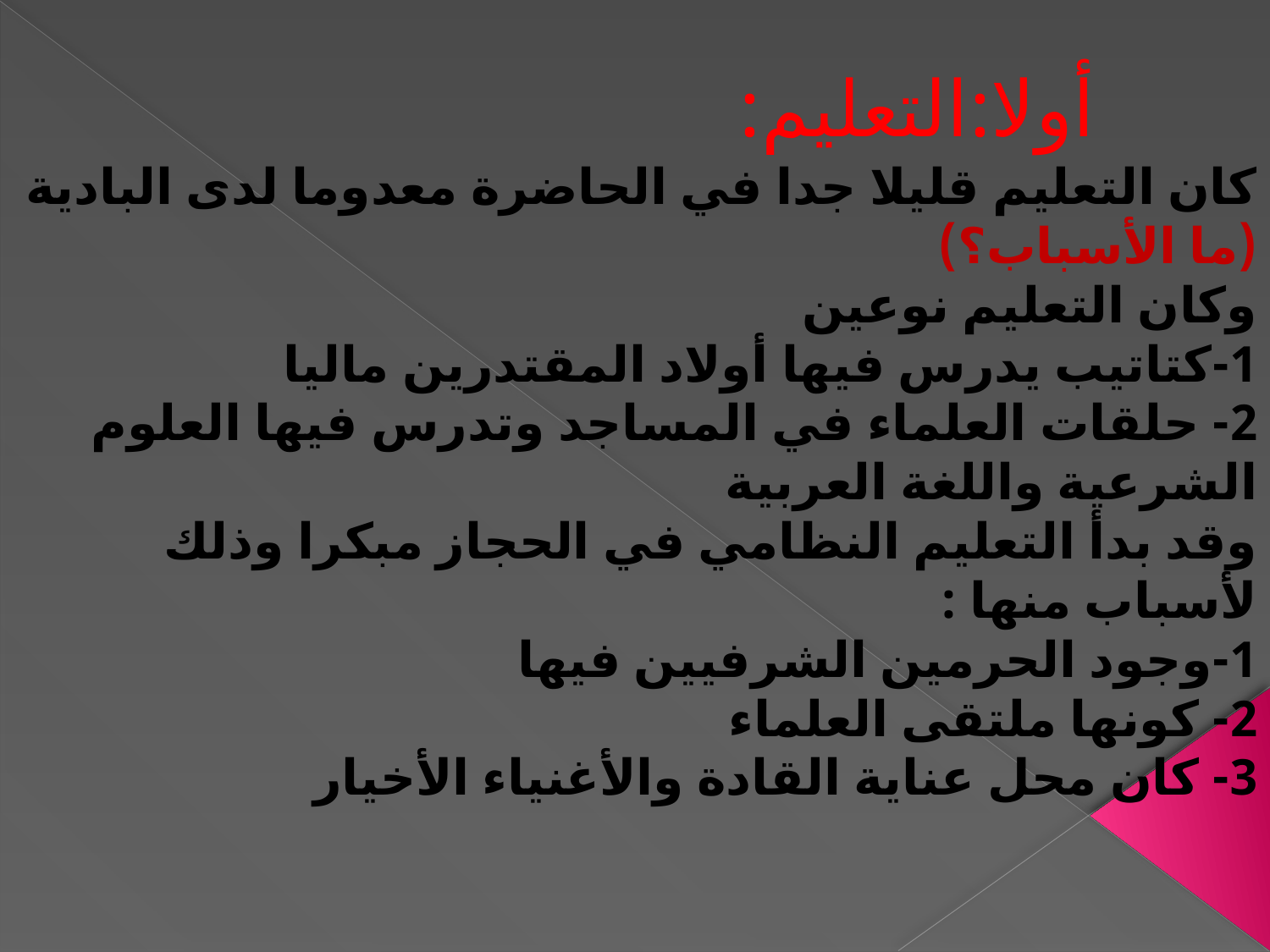

# أولا:التعليم:
كان التعليم قليلا جدا في الحاضرة معدوما لدى البادية (ما الأسباب؟)
وكان التعليم نوعين
1-كتاتيب يدرس فيها أولاد المقتدرين ماليا
2- حلقات العلماء في المساجد وتدرس فيها العلوم الشرعية واللغة العربية
وقد بدأ التعليم النظامي في الحجاز مبكرا وذلك لأسباب منها :
1-وجود الحرمين الشرفيين فيها
2- كونها ملتقى العلماء
3- كان محل عناية القادة والأغنياء الأخيار